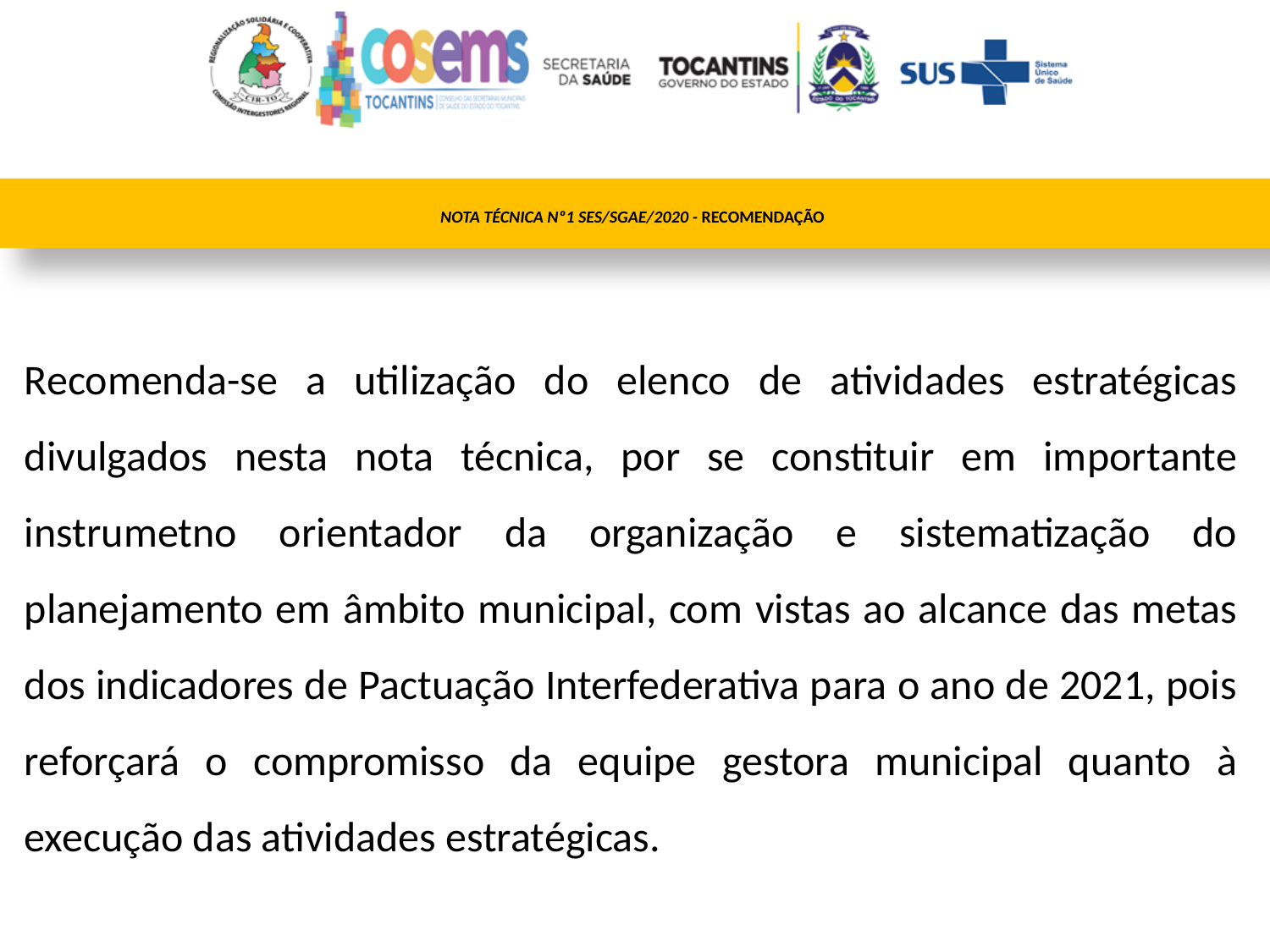

NOTA TÉCNICA Nº1 SES/SGAE/2020 - RECOMENDAÇÃO

Recomenda-se a utilização do elenco de atividades estratégicas divulgados nesta nota técnica, por se constituir em importante instrumetno orientador da organização e sistematização do planejamento em âmbito municipal, com vistas ao alcance das metas dos indicadores de Pactuação Interfederativa para o ano de 2021, pois reforçará o compromisso da equipe gestora municipal quanto à execução das atividades estratégicas.